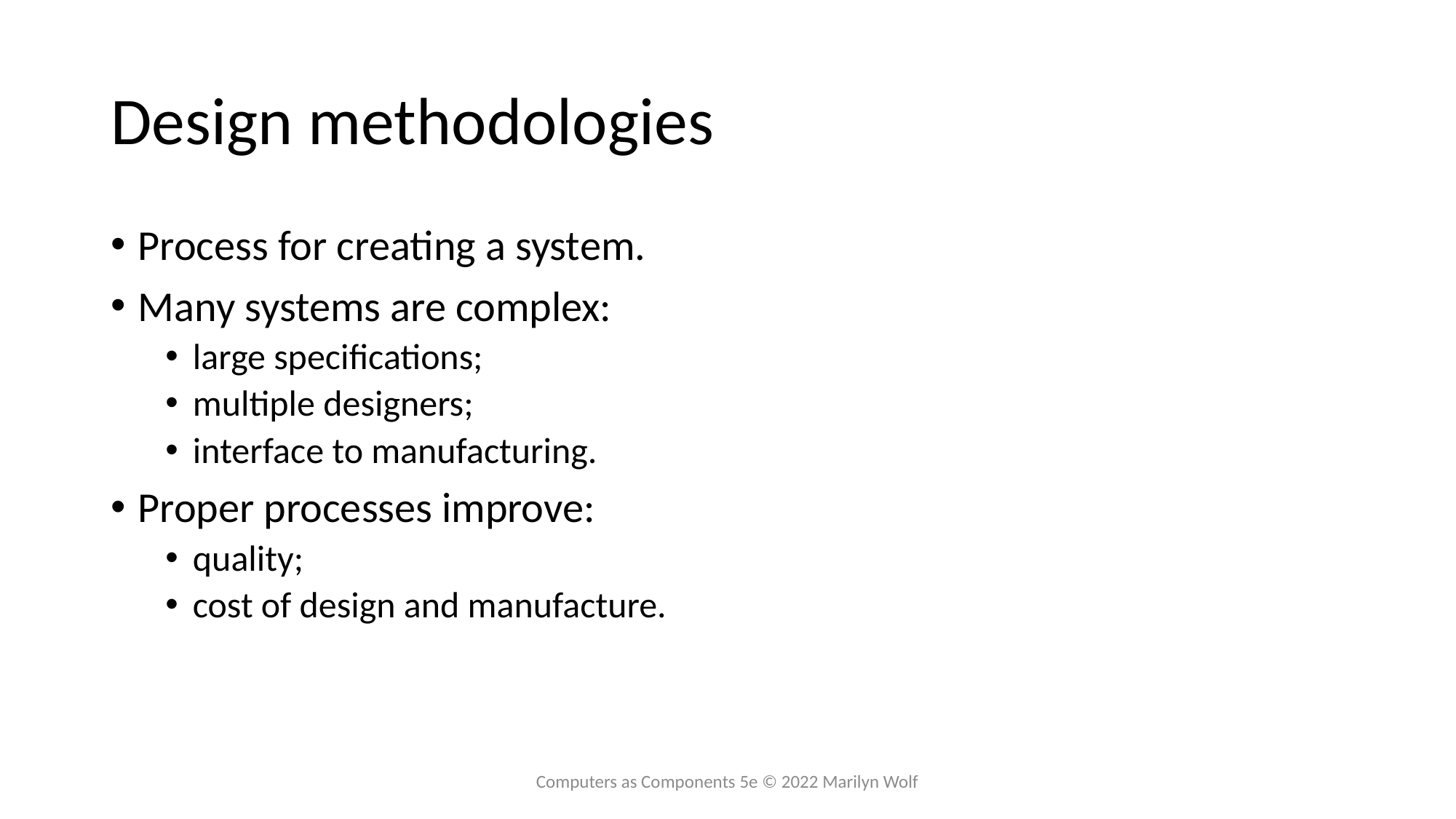

# Design methodologies
Process for creating a system.
Many systems are complex:
large specifications;
multiple designers;
interface to manufacturing.
Proper processes improve:
quality;
cost of design and manufacture.
Computers as Components 5e © 2022 Marilyn Wolf